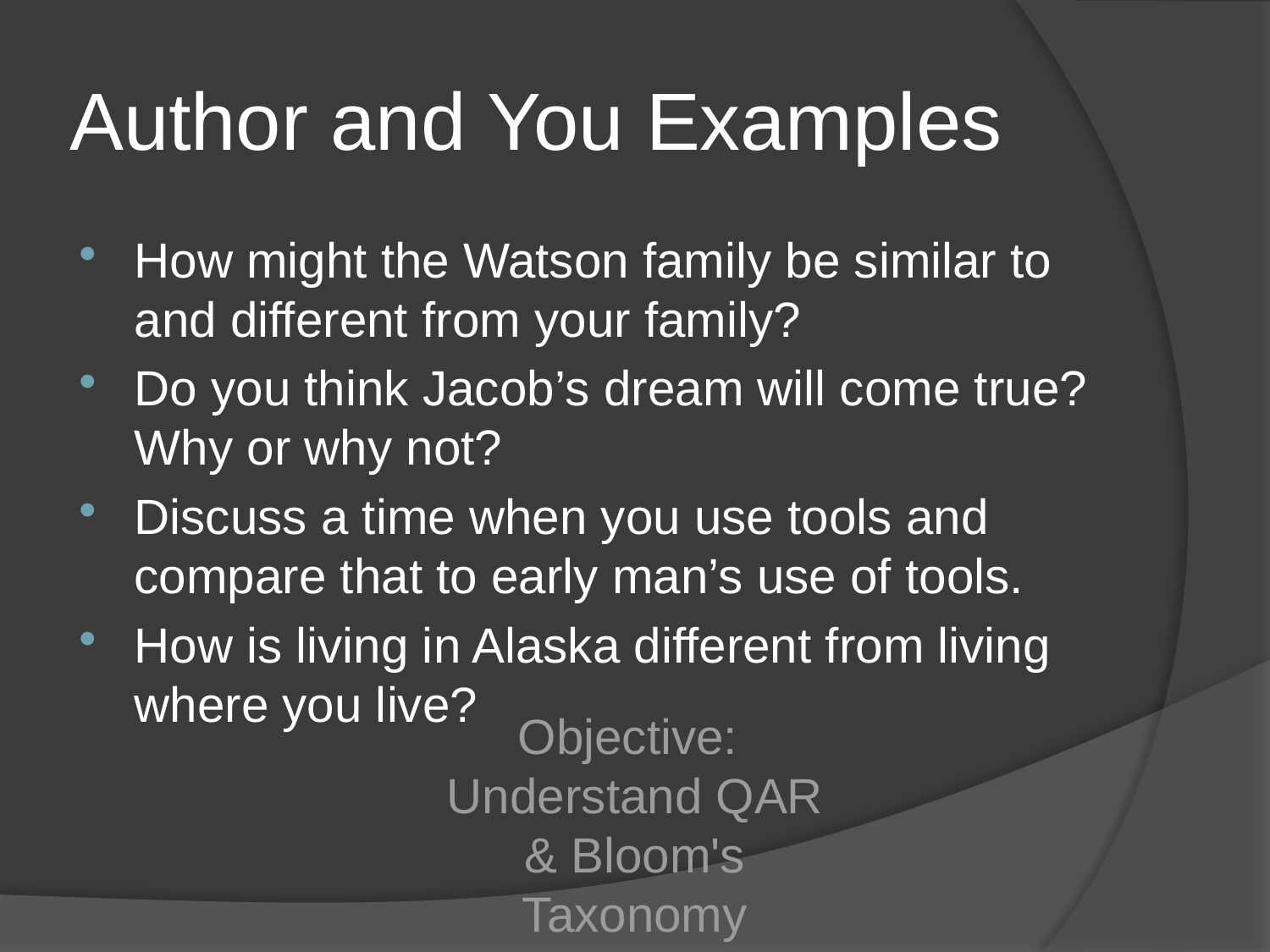

# Author and You Examples
How might the Watson family be similar to and different from your family?
Do you think Jacob’s dream will come true? Why or why not?
Discuss a time when you use tools and compare that to early man’s use of tools.
How is living in Alaska different from living where you live?
Objective:  Understand QAR & Bloom's Taxonomy